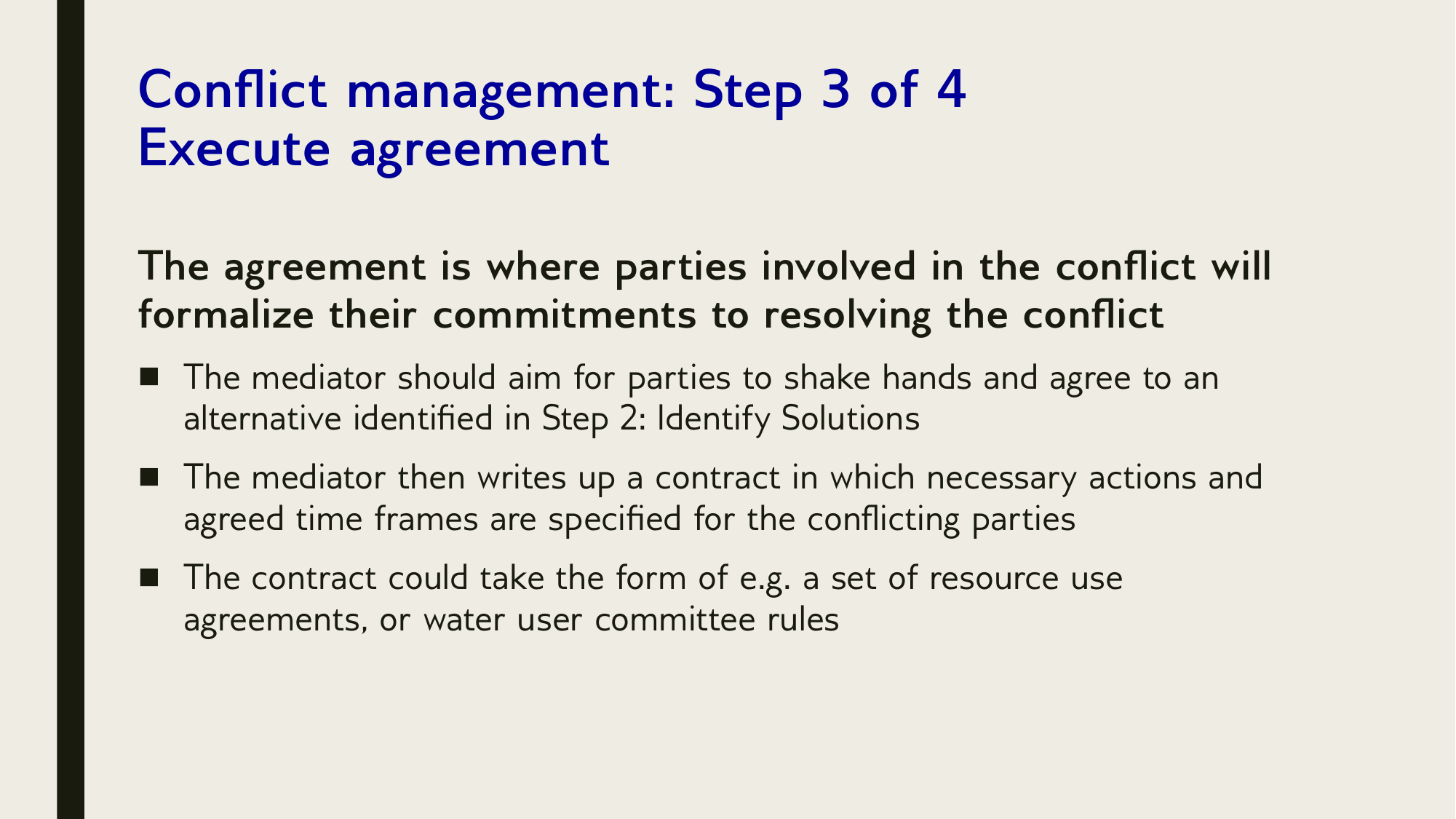

Conflict management: Step 3 of 4
Execute agreement
The agreement is where parties involved in the conflict will formalize their commitments to resolving the conflict
The mediator should aim for parties to shake hands and agree to an alternative identified in Step 2: Identify Solutions
The mediator then writes up a contract in which necessary actions and agreed time frames are specified for the conflicting parties
The contract could take the form of e.g. a set of resource use agreements, or water user committee rules